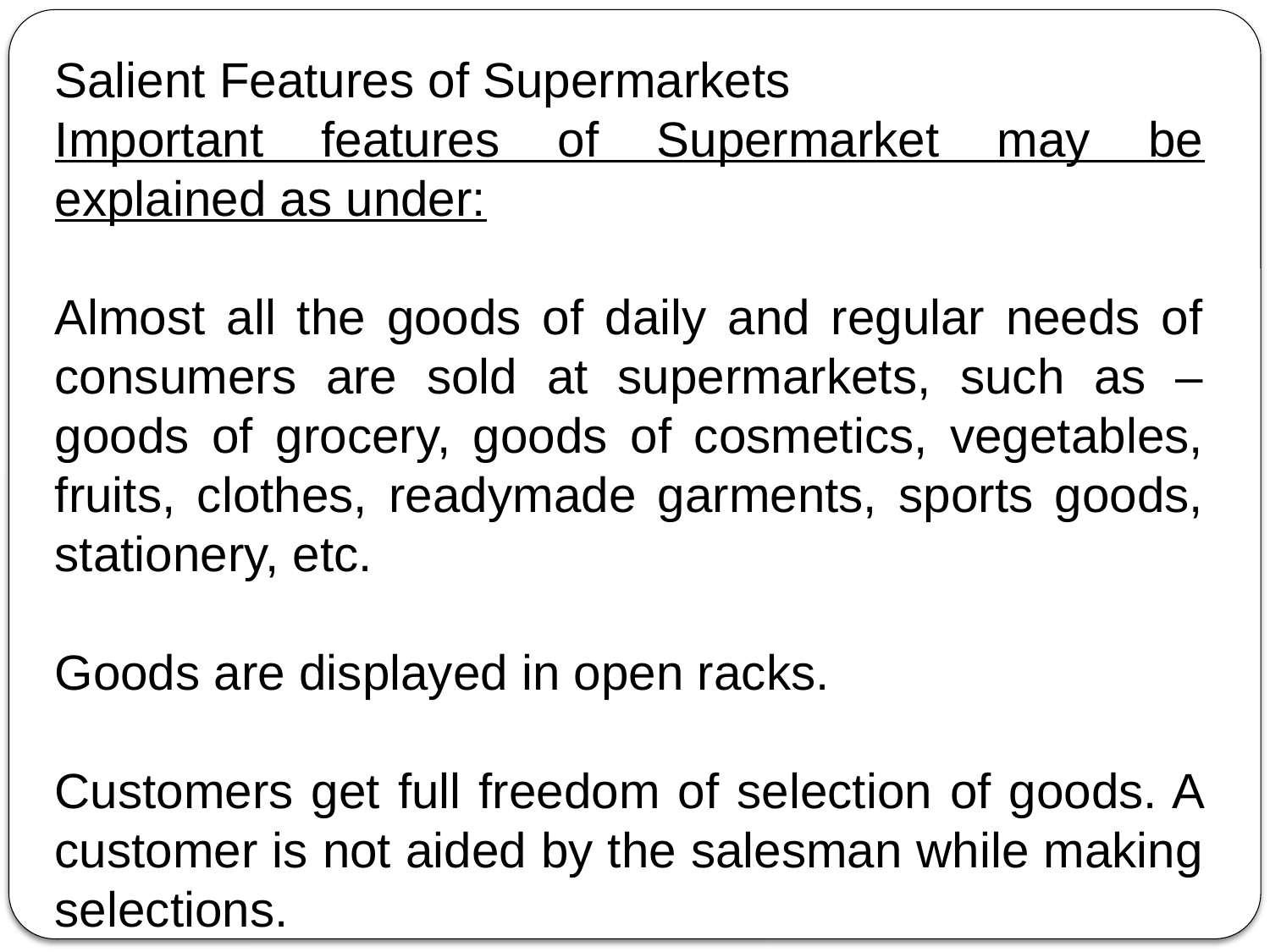

Salient Features of Supermarkets
Important features of Supermarket may be explained as under:

Almost all the goods of daily and regular needs of consumers are sold at supermarkets, such as – goods of grocery, goods of cosmetics, vegetables, fruits, clothes, readymade garments, sports goods, stationery, etc.

Goods are displayed in open racks.

Customers get full freedom of selection of goods. A customer is not aided by the salesman while making selections.